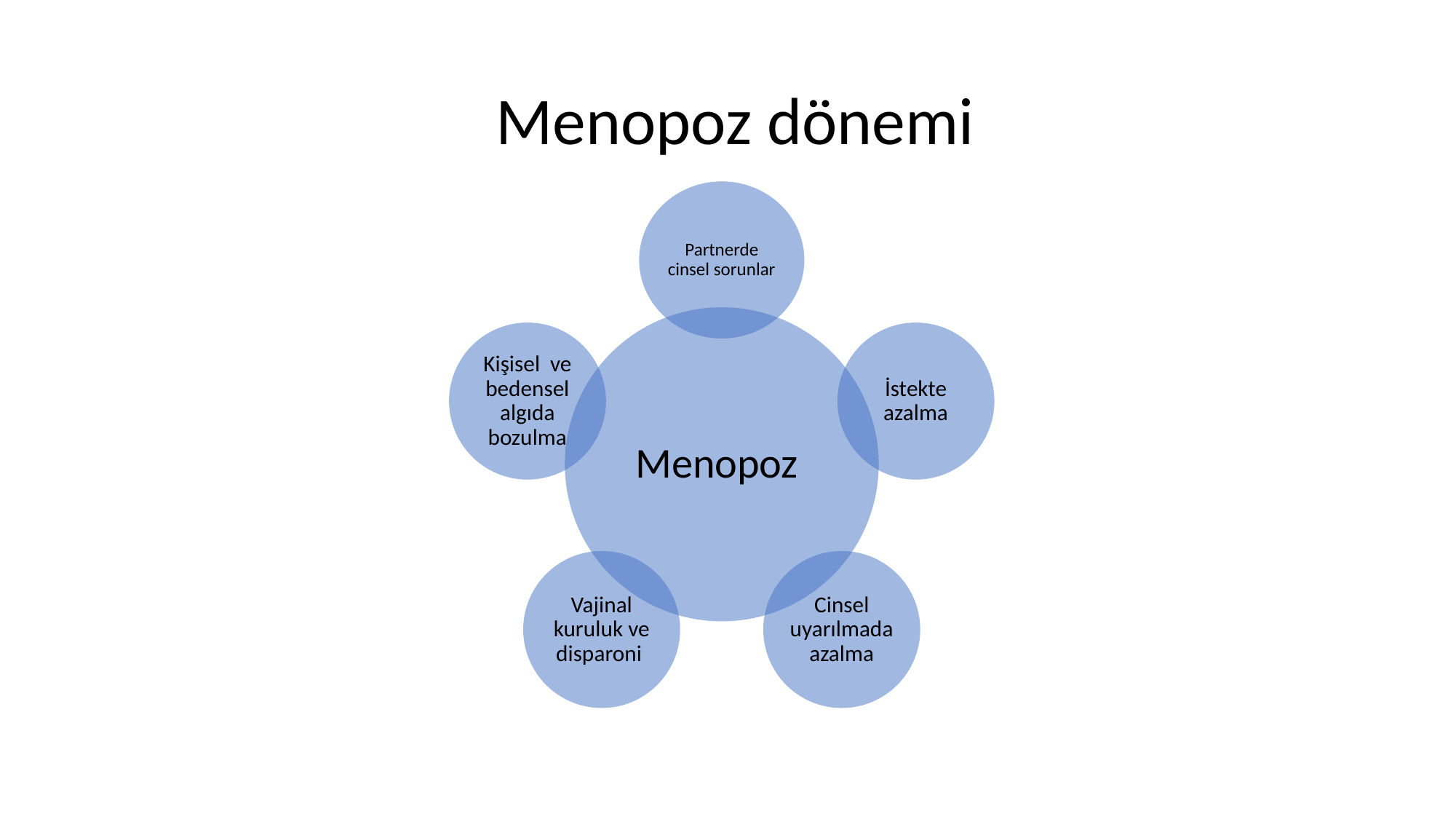

# Menopoz dönemi
Menopoz
Partnerde cinsel sorunlar
İstekte azalma
Cinsel uyarılmada azalma
Vajinal kuruluk ve disparoni
Kişisel  ve bedensel algıda bozulma